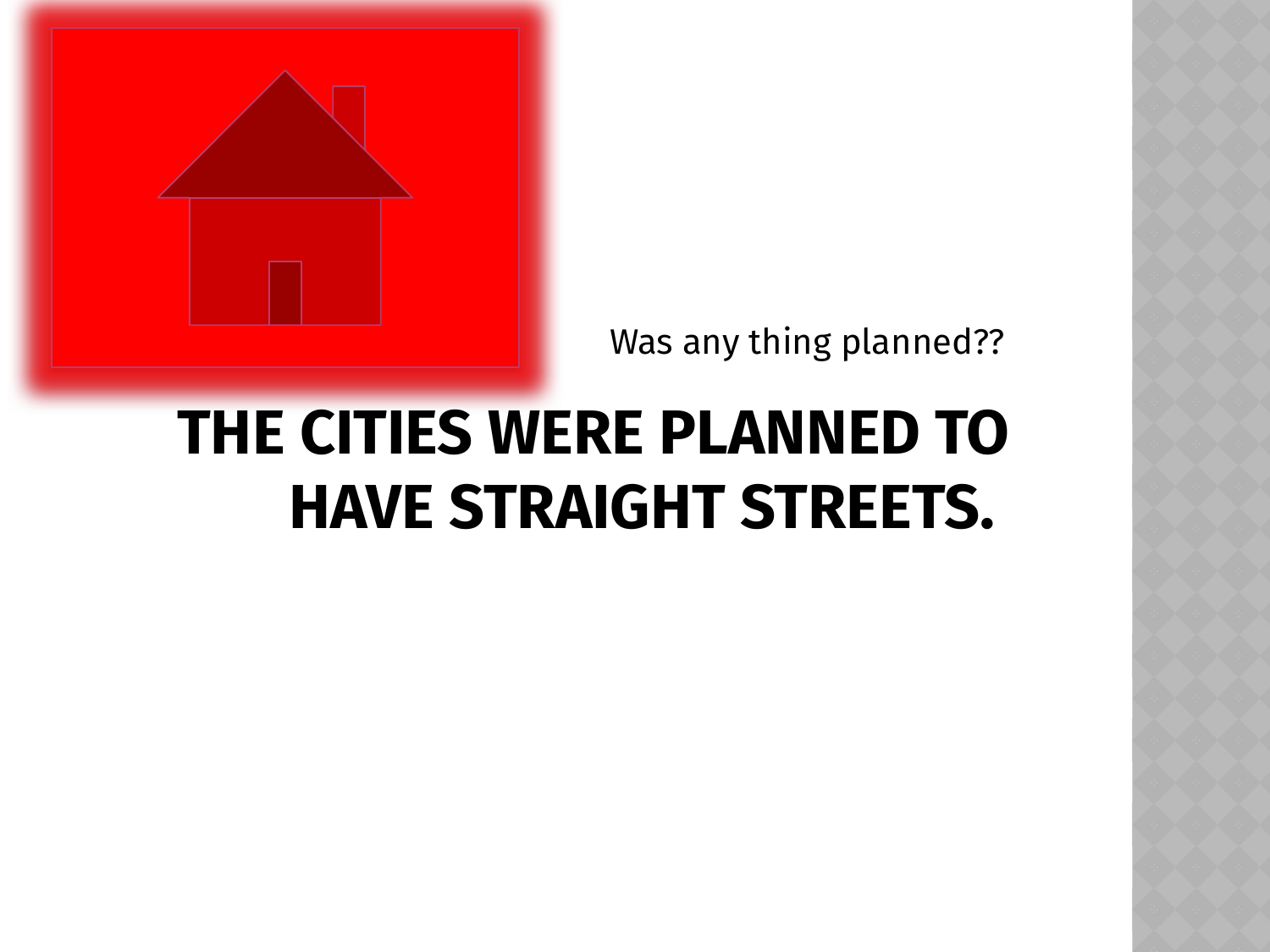

Was any thing planned??
# The cities were planned to have straight streets.